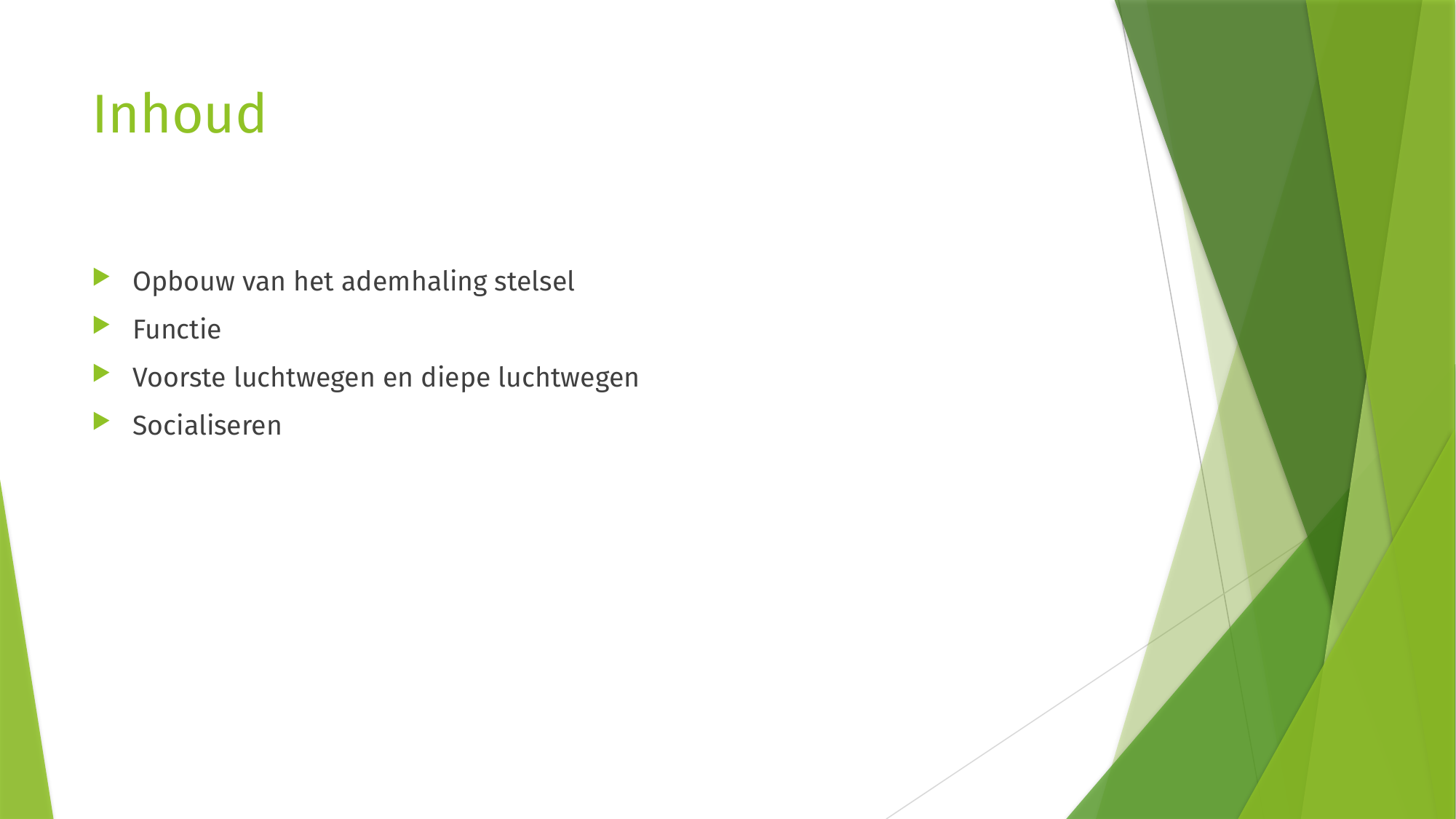

# Inhoud
Opbouw van het ademhaling stelsel
Functie
Voorste luchtwegen en diepe luchtwegen
Socialiseren